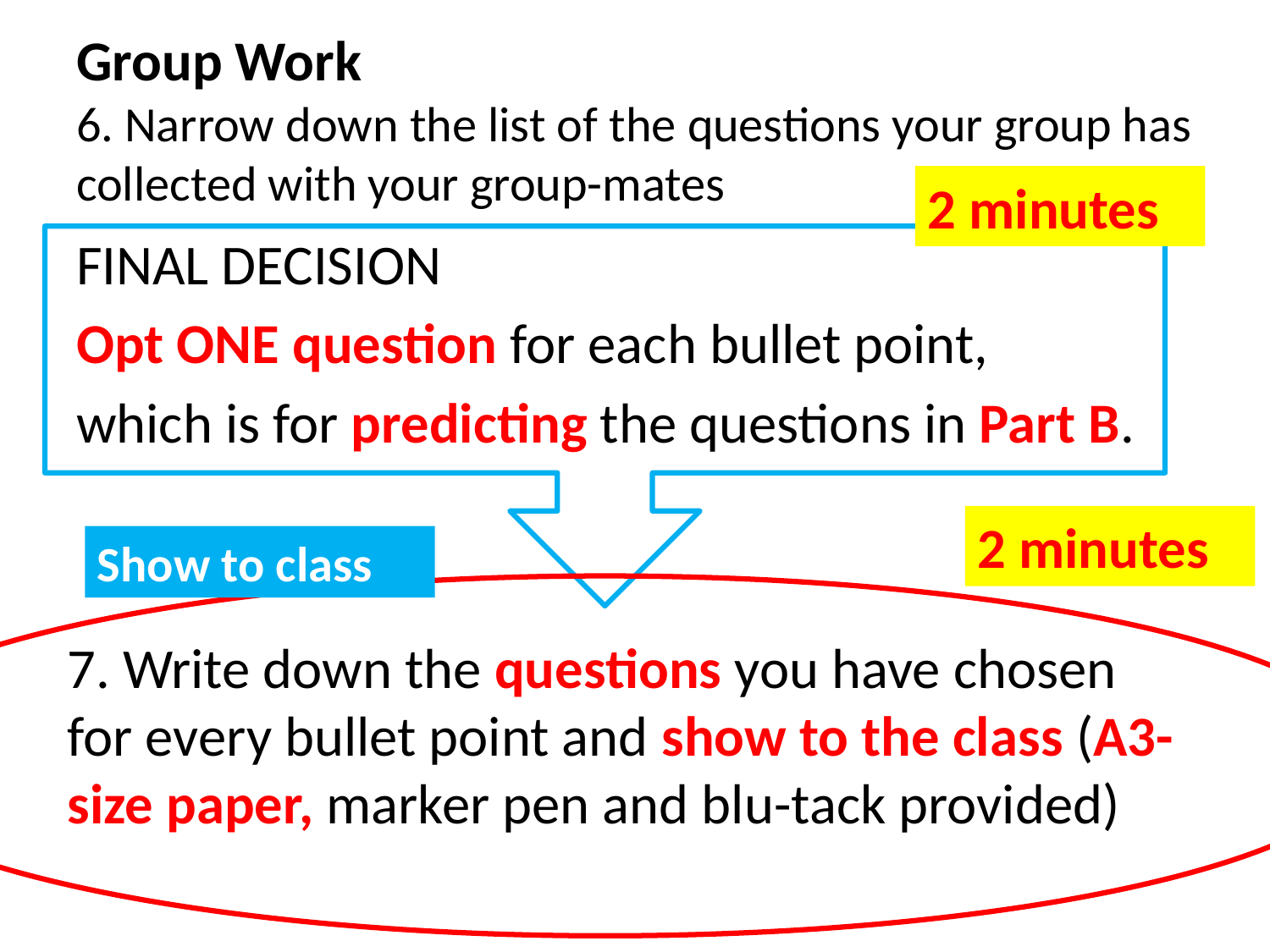

# Group Work 6. Narrow down the list of the questions your group has collected with your group-mates
2 minutes
FINAL DECISION
Opt ONE question for each bullet point,
which is for predicting the questions in Part B.

2 minutes
Show to class

7. Write down the questions you have chosen for every bullet point and show to the class (A3-size paper, marker pen and blu-tack provided)